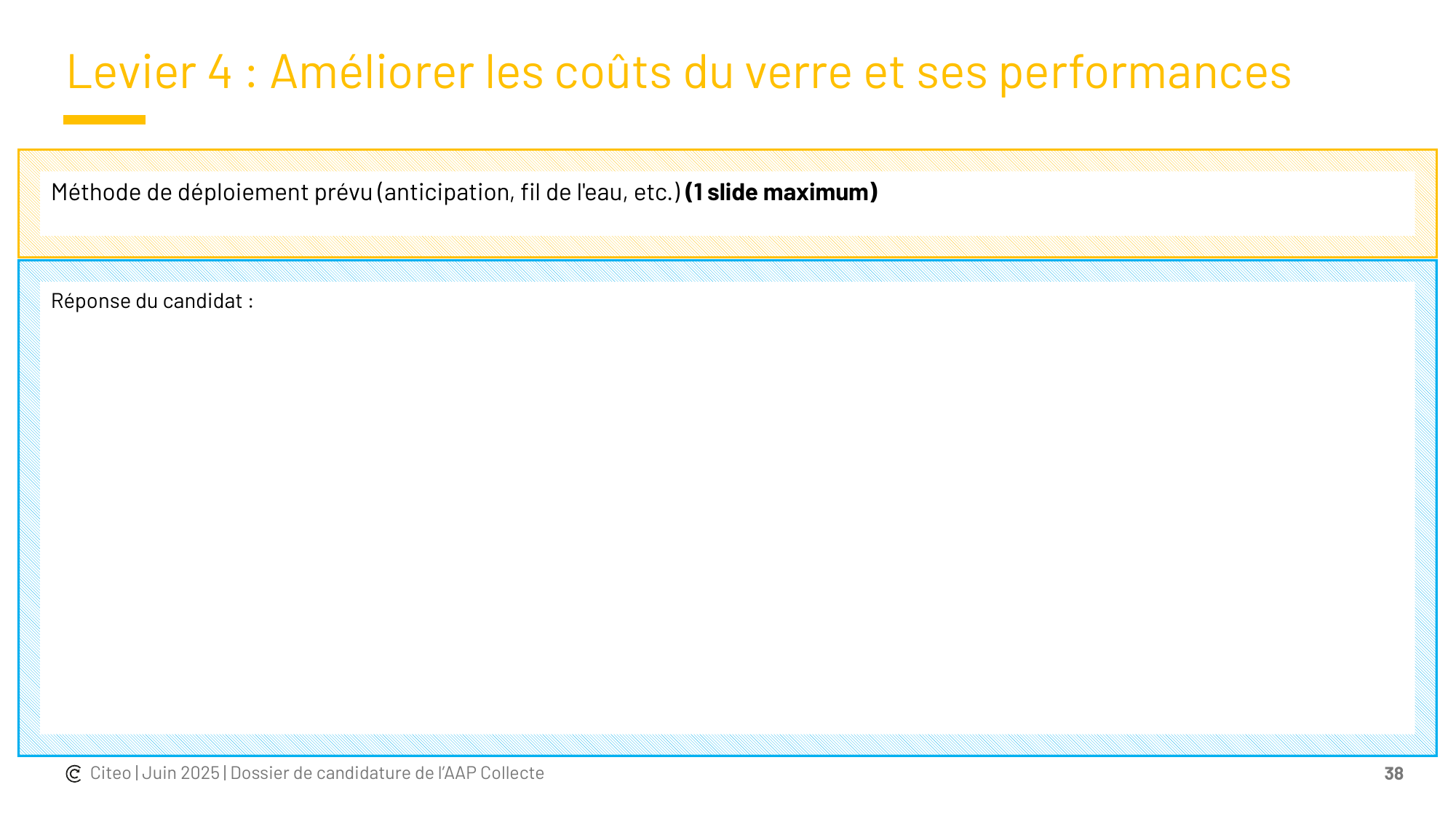

# Levier 4 : Améliorer les coûts du verre et ses performances

Méthode de déploiement prévu (anticipation, fil de l'eau, etc.) (1 slide maximum)

Réponse du candidat :

Citeo | Juin 2025 | Dossier de candidature de l’AAP Collecte
38